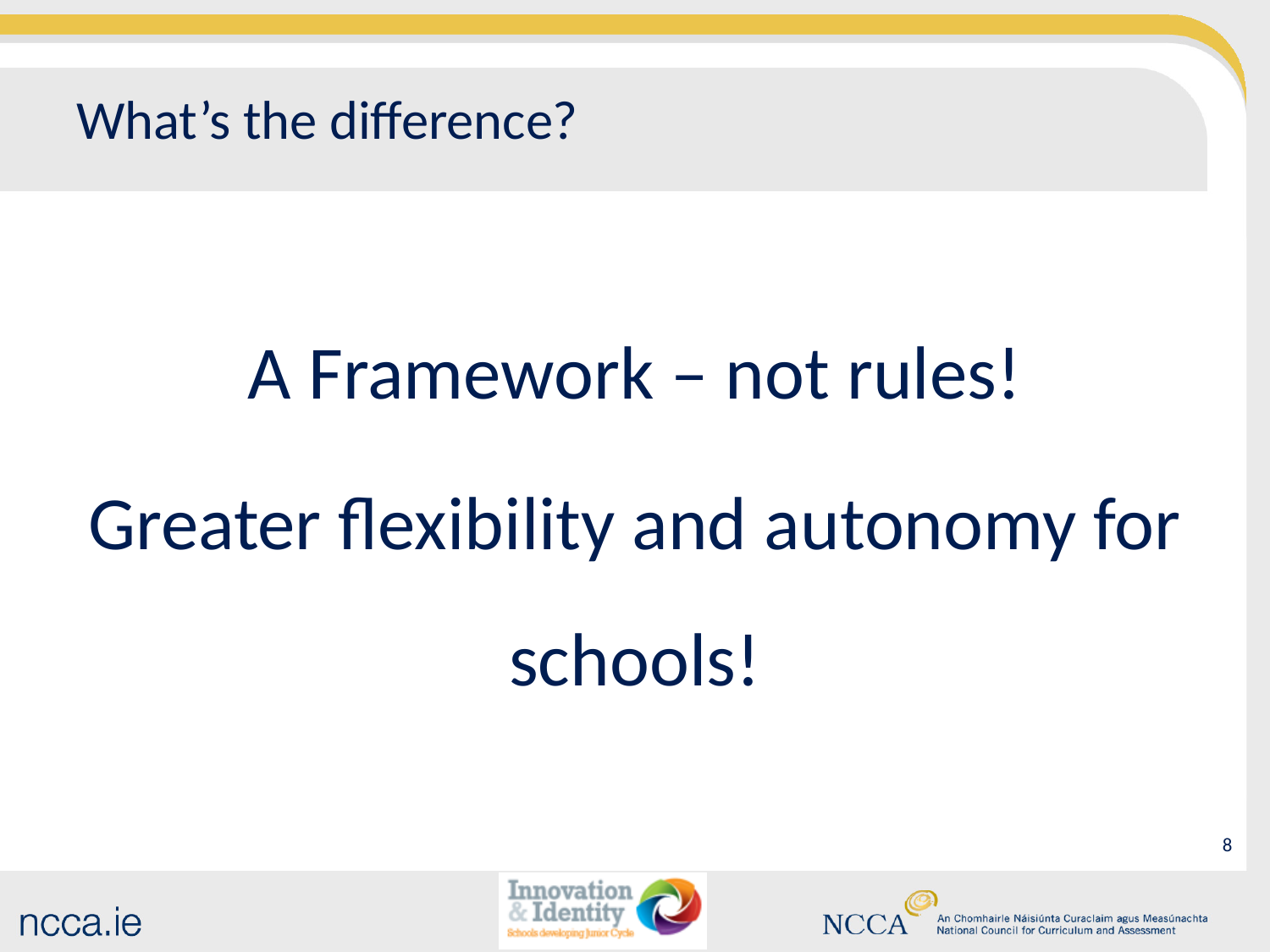

# What’s the difference?

A Framework – not rules!
Greater flexibility and autonomy for schools!
8